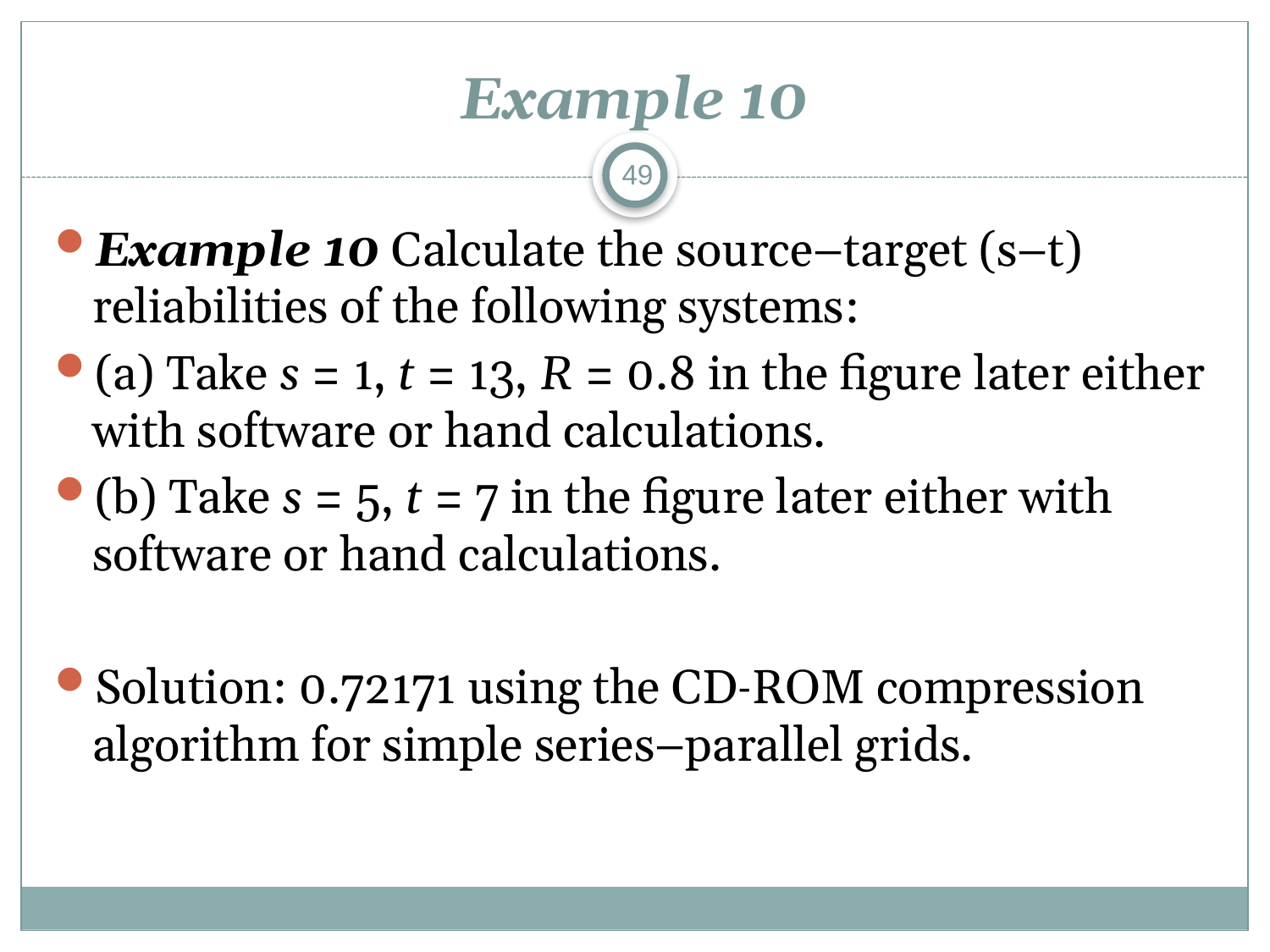

# Example 10
49
Example 10 Calculate the source–target (s–t) reliabilities of the following systems:
(a) Take s = 1, t = 13, R = 0.8 in the figure later either with software or hand calculations.
(b) Take s = 5, t = 7 in the figure later either with software or hand calculations.

Solution: 0.72171 using the CD‐ROM compression algorithm for simple series–parallel grids.